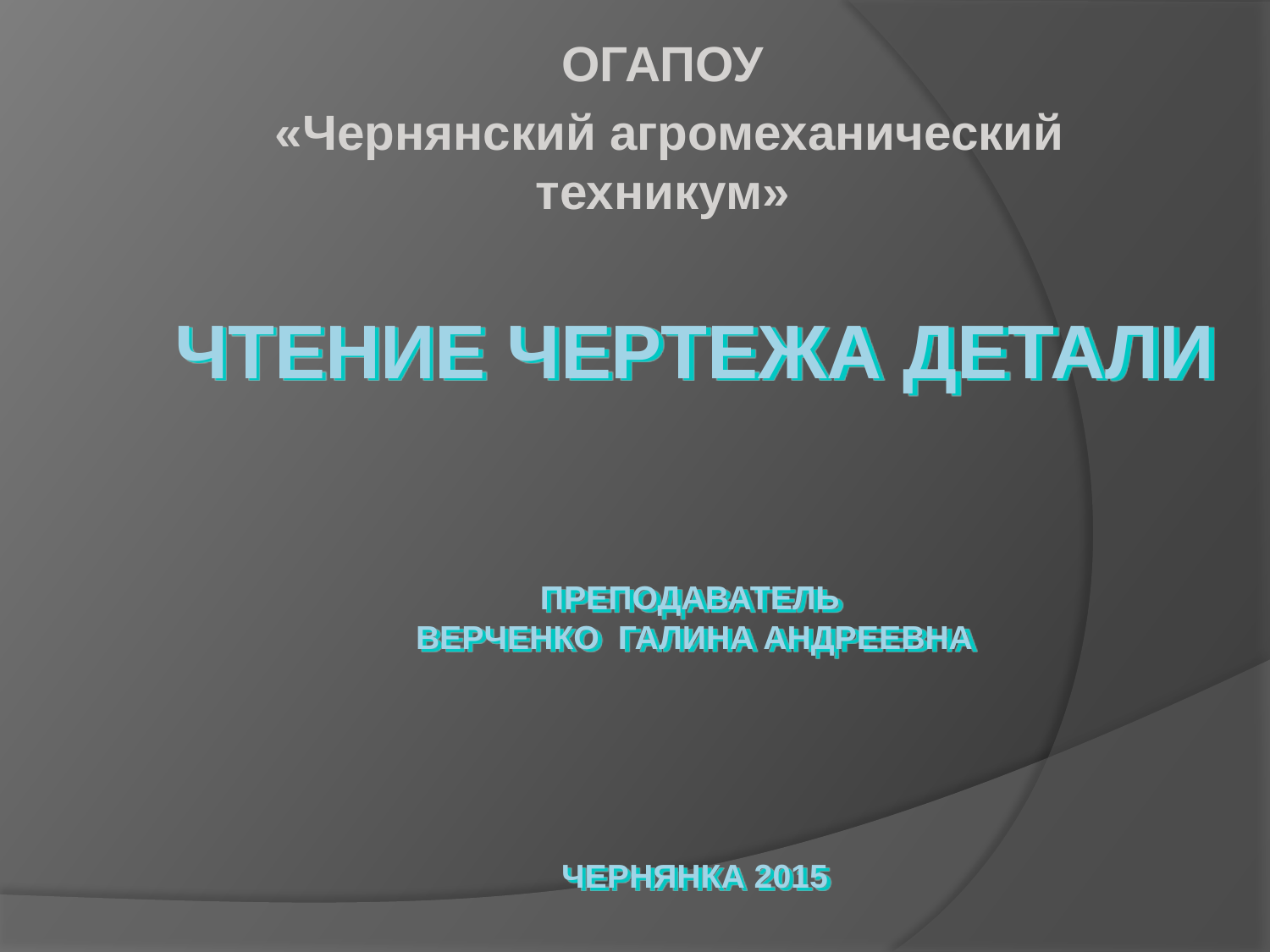

ОГАПОУ
 «Чернянский агромеханический техникум»
# Чтение чертежа детали преподаватель Верченко  Галина Андреевна Чернянка 2015